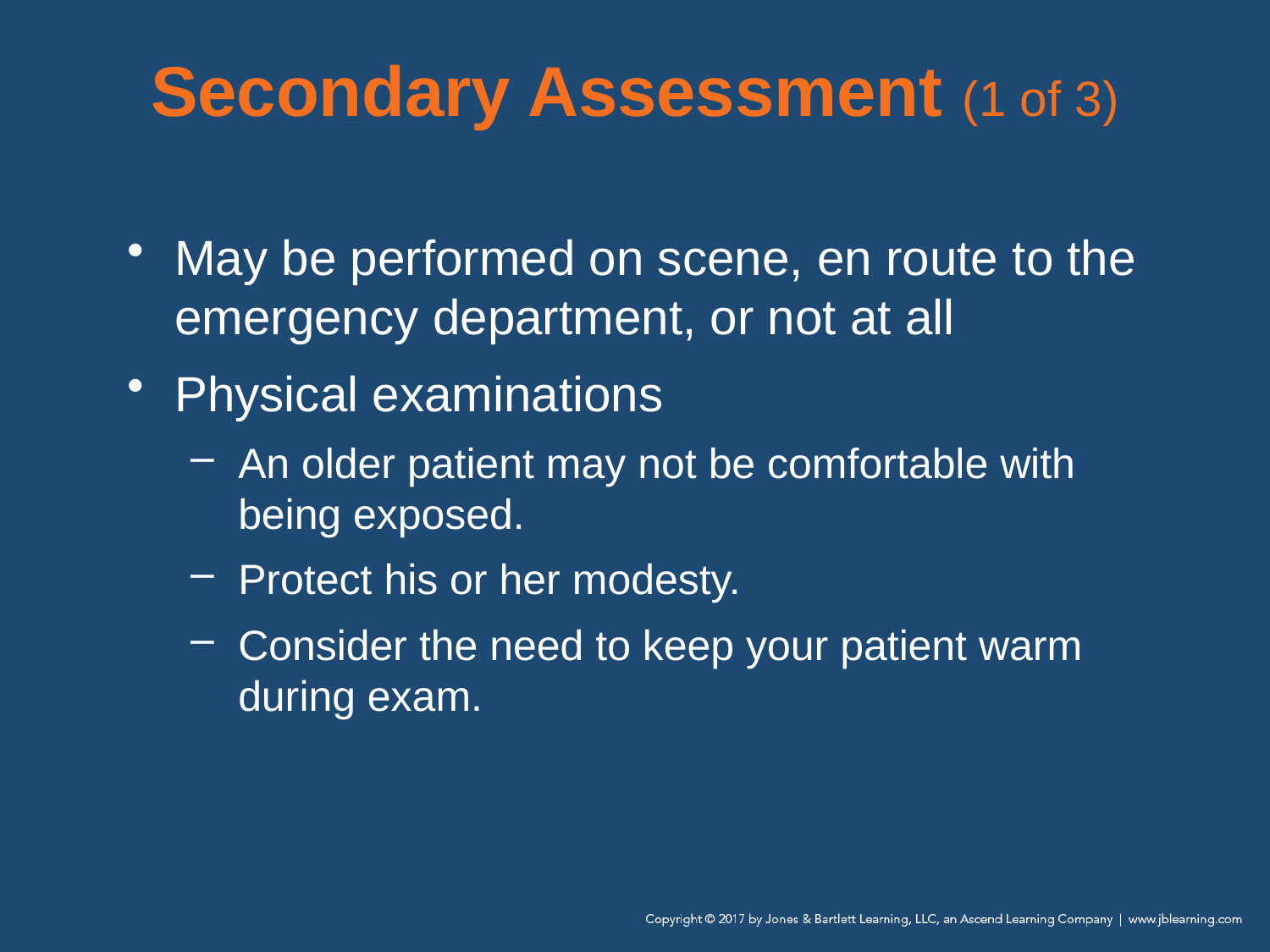

# Secondary Assessment (1 of 3)
May be performed on scene, en route to the emergency department, or not at all
Physical examinations
An older patient may not be comfortable with being exposed.
Protect his or her modesty.
Consider the need to keep your patient warm during exam.